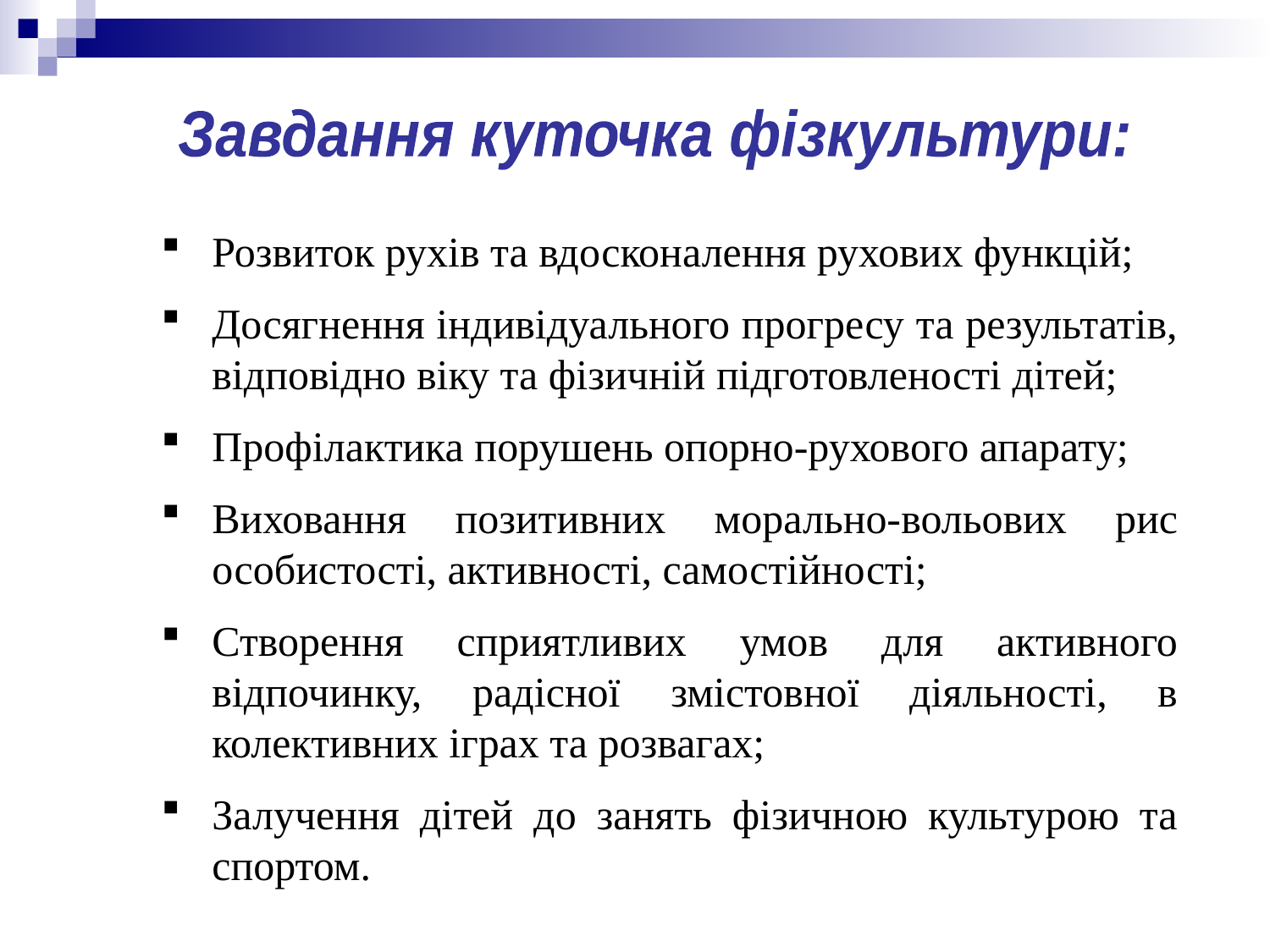

Завдання куточка фізкультури:
Розвиток рухів та вдосконалення рухових функцій;
Досягнення індивідуального прогресу та результатів, відповідно віку та фізичній підготовленості дітей;
Профілактика порушень опорно-рухового апарату;
Виховання позитивних морально-вольових рис особистості, активності, самостійності;
Створення сприятливих умов для активного відпочинку, радісної змістовної діяльності, в колективних іграх та розвагах;
Залучення дітей до занять фізичною культурою та спортом.